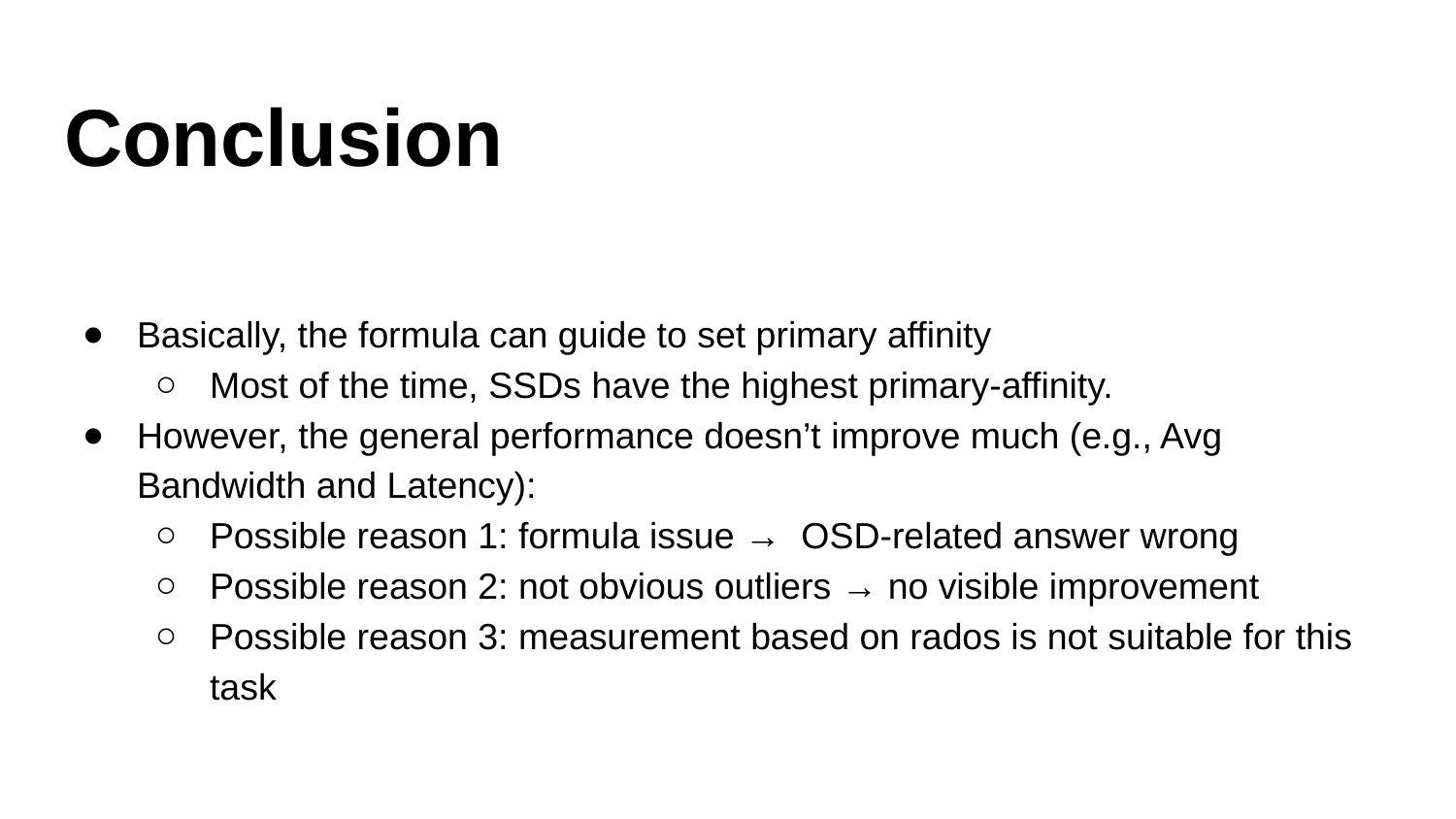

# Conclusion
Basically, the formula can guide to set primary affinity
Most of the time, SSDs have the highest primary-affinity.
However, the general performance doesn’t improve much (e.g., Avg Bandwidth and Latency):
Possible reason 1: formula issue →  OSD-related answer wrong
Possible reason 2: not obvious outliers → no visible improvement
Possible reason 3: measurement based on rados is not suitable for this task